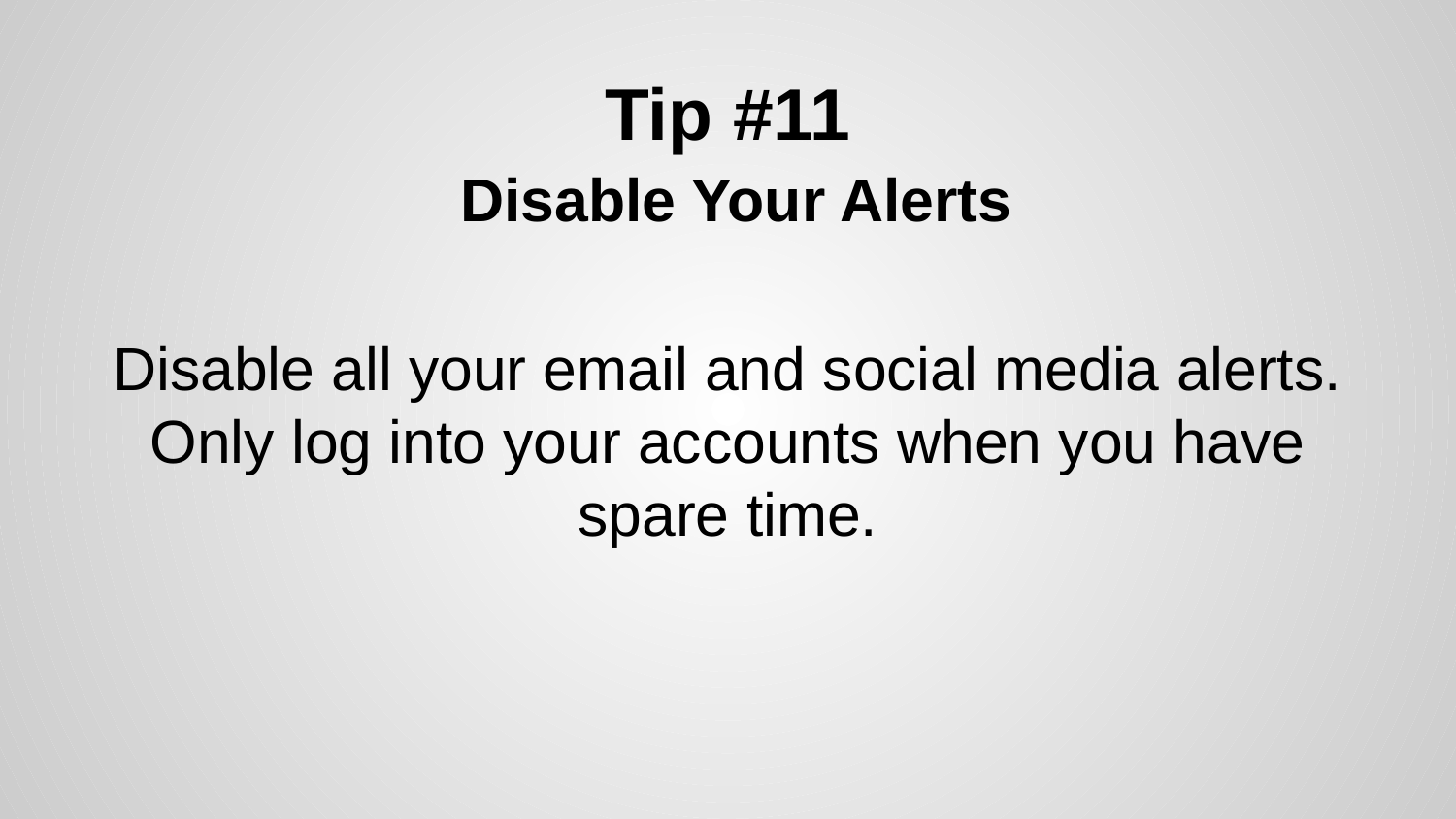

# Tip #11

 Disable Your Alerts

Disable all your email and social media alerts. Only log into your accounts when you have spare time.